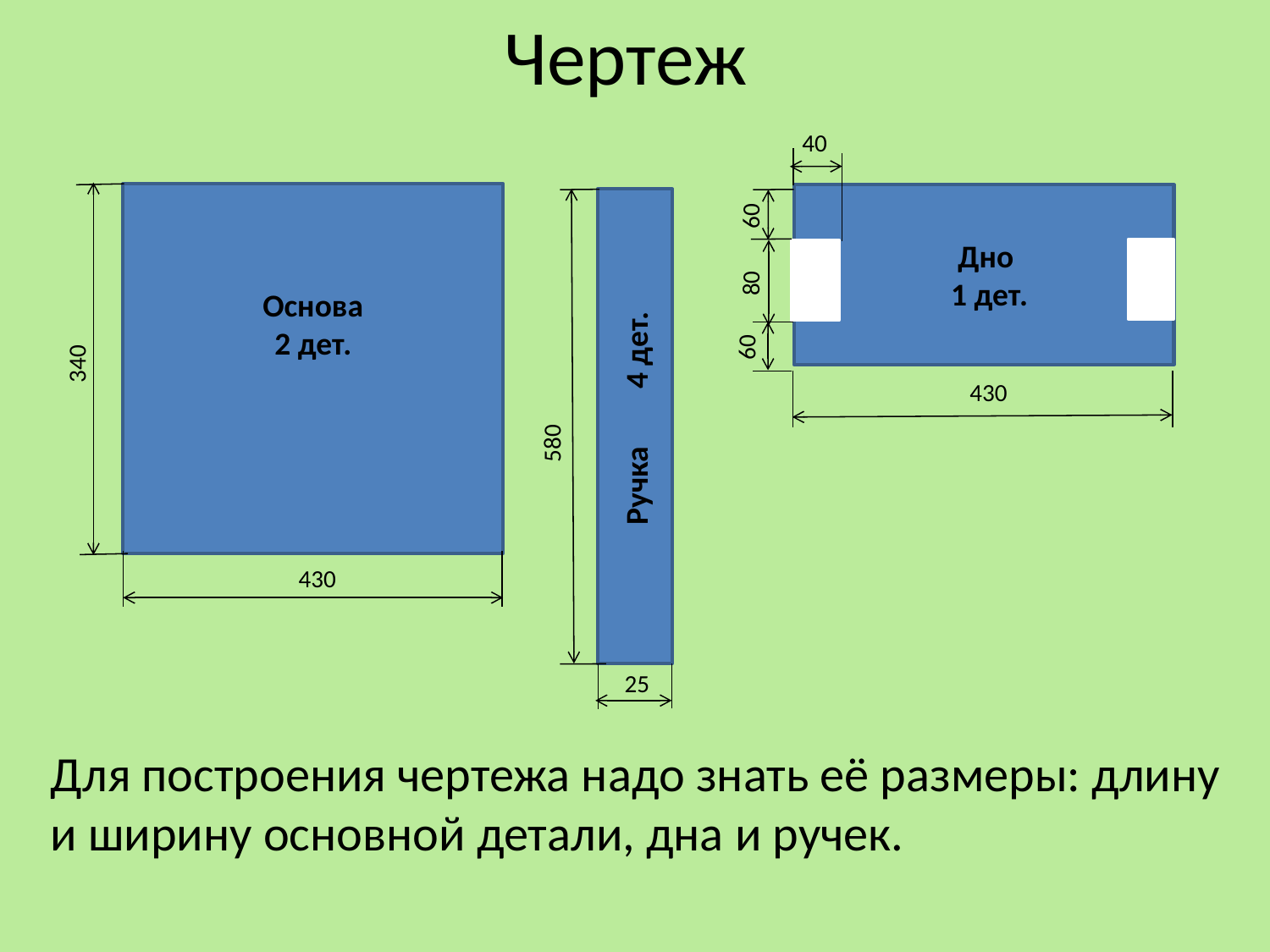

# Чертеж
40

60
Дно
1 дет.

80
Основа
2 дет.
60
340
430
Ручка        4 дет.
580
430
25
Для построения чертежа надо знать её размеры: длину и ширину основной детали, дна и ручек.